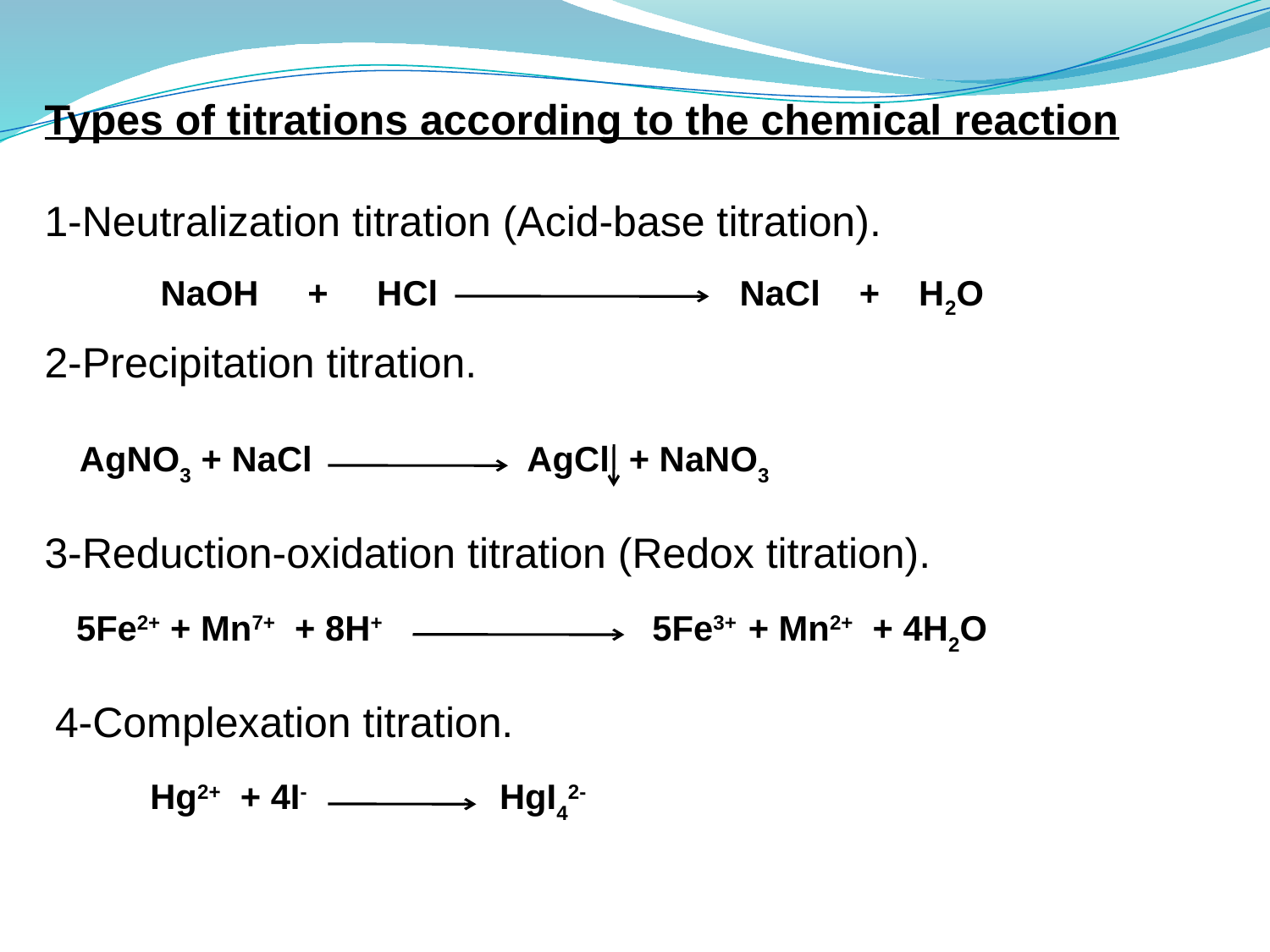

Types of titrations according to the chemical reaction

1-Neutralization titration (Acid-base titration).
NaOH     +     HCl                               NaCl    +    H2O
2-Precipitation titration.

AgNO3 + NaCl	                    AgCl  + NaNO3
3-Reduction-oxidation titration (Redox titration).

5Fe2+ + Mn7+  + 8H+		       5Fe3+  + Mn2+  + 4H2O
4-Complexation titration.

Hg2+  + 4I- 		HgI42-